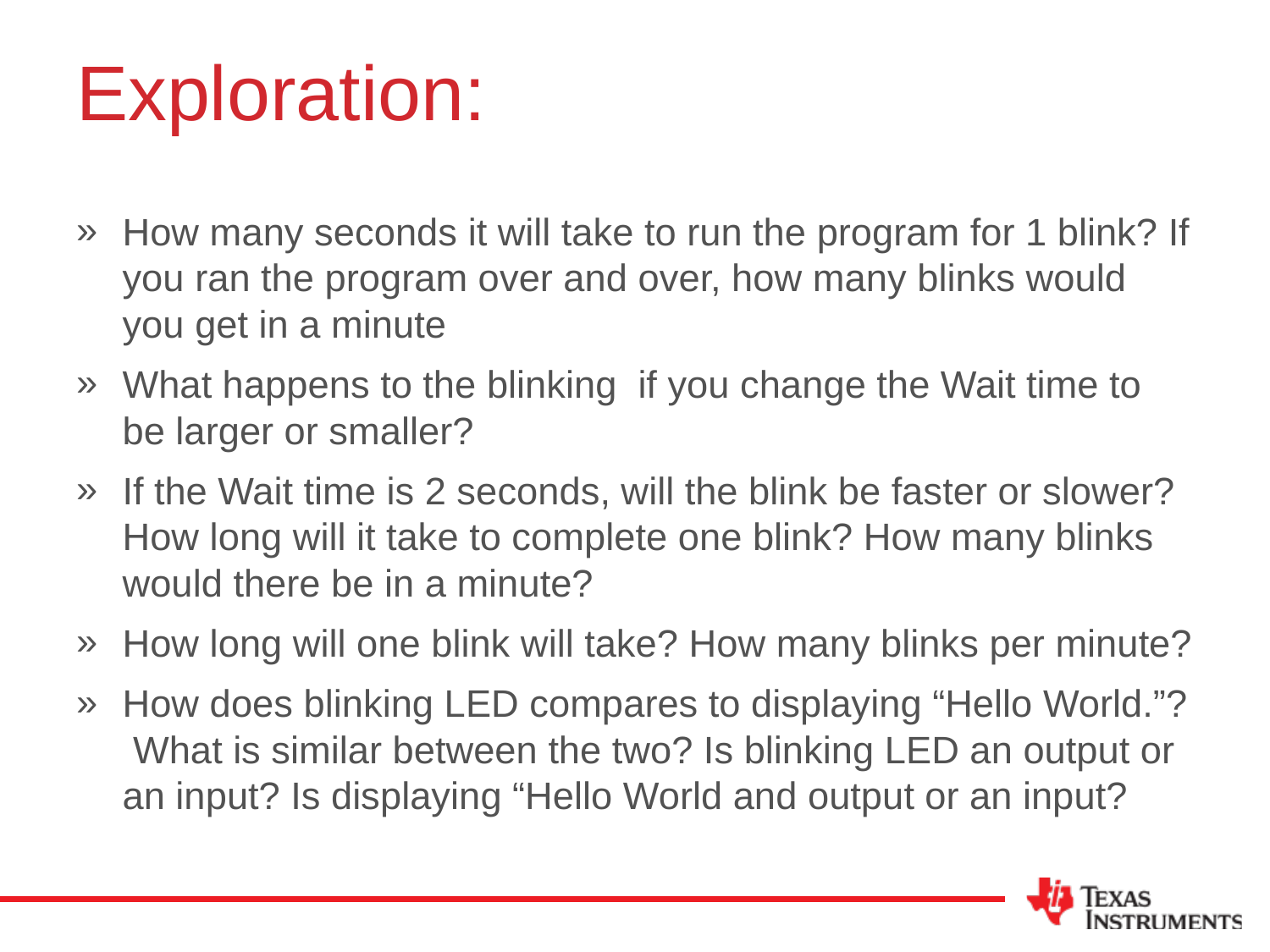

# Exploration:
How many seconds it will take to run the program for 1 blink? If you ran the program over and over, how many blinks would you get in a minute
What happens to the blinking  if you change the Wait time to be larger or smaller?
If the Wait time is 2 seconds, will the blink be faster or slower? How long will it take to complete one blink? How many blinks would there be in a minute?
How long will one blink will take? How many blinks per minute?
How does blinking LED compares to displaying “Hello World.”?  What is similar between the two? Is blinking LED an output or an input? Is displaying “Hello World and output or an input?